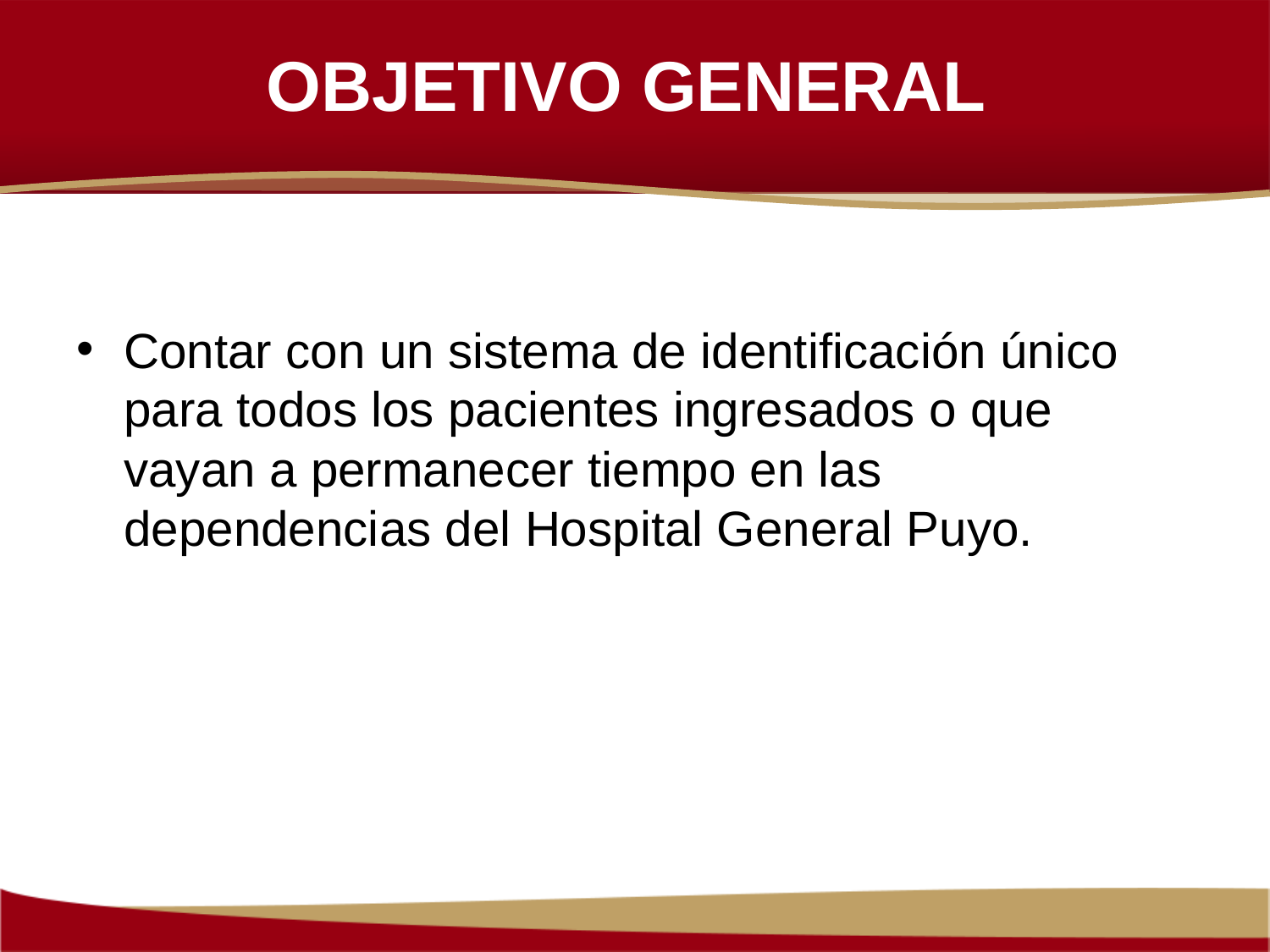

# OBJETIVO GENERAL

Contar con un sistema de identificación único para todos los pacientes ingresados o que vayan a permanecer tiempo en las dependencias del Hospital General Puyo.